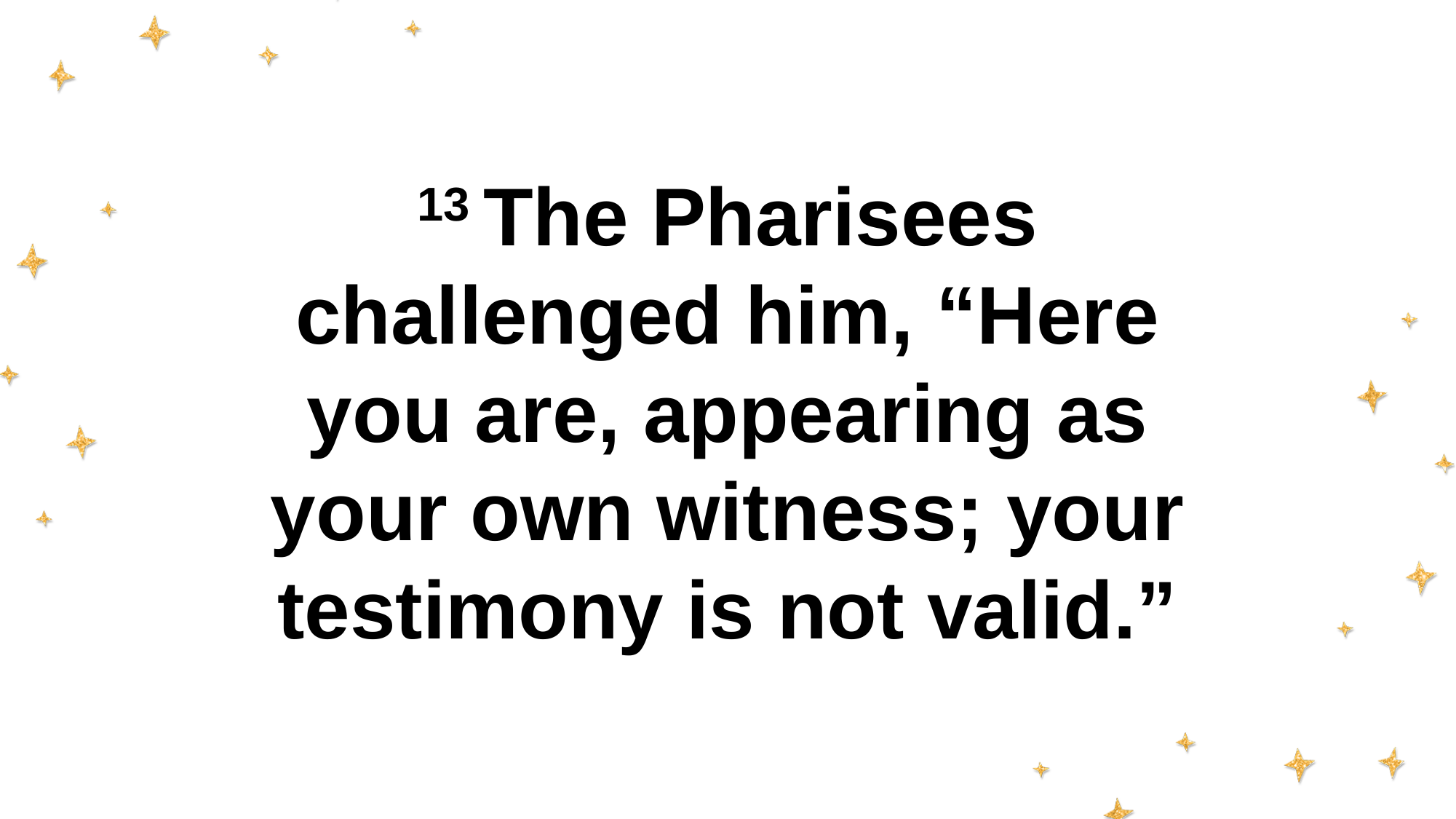

# 13 The Pharisees challenged him, “Here you are, appearing as your own witness; your testimony is not valid.”